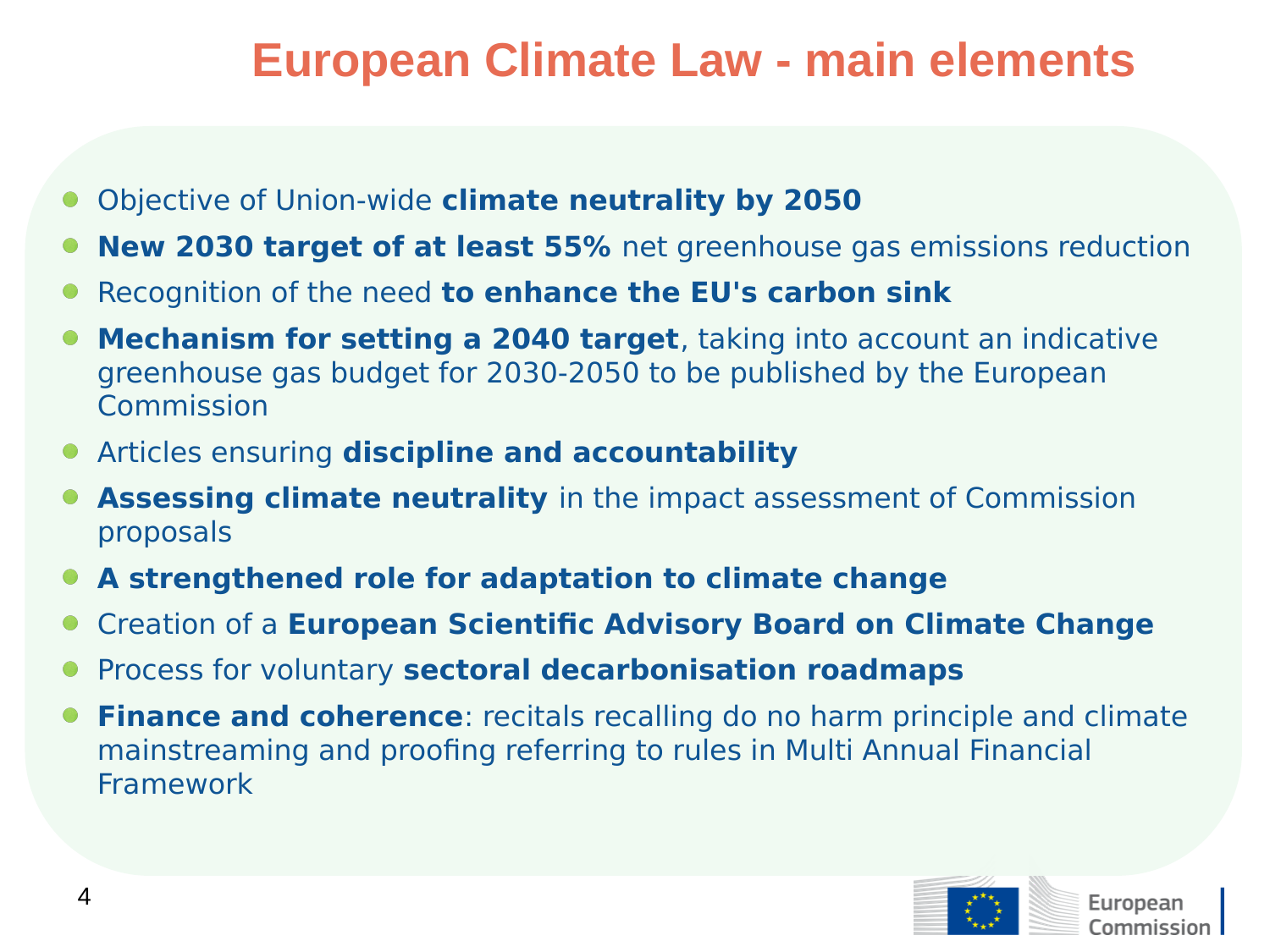

European Climate Law - main elements

Objective of Union-wide climate neutrality by 2050
New 2030 target of at least 55% net greenhouse gas emissions reduction
Recognition of the need to enhance the EU's carbon sink
Mechanism for setting a 2040 target, taking into account an indicative greenhouse gas budget for 2030-2050 to be published by the European Commission
Articles ensuring discipline and accountability
Assessing climate neutrality in the impact assessment of Commission proposals
A strengthened role for adaptation to climate change
Creation of a European Scientific Advisory Board on Climate Change
Process for voluntary sectoral decarbonisation roadmaps
Finance and coherence: recitals recalling do no harm principle and climate mainstreaming and proofing referring to rules in Multi Annual Financial Framework
4